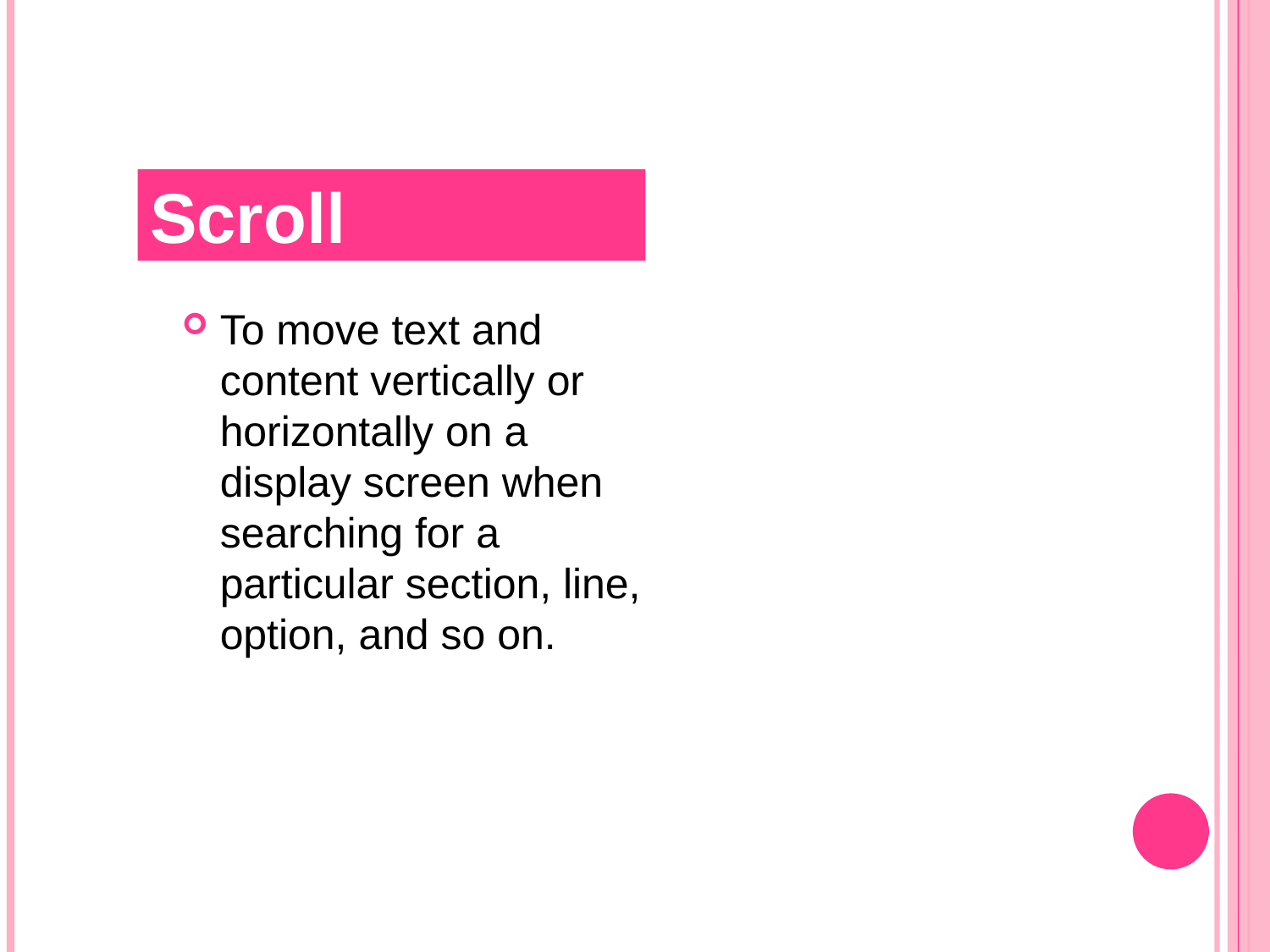

Scroll
To move text and content vertically or horizontally on a display screen when searching for a particular section, line, option, and so on.